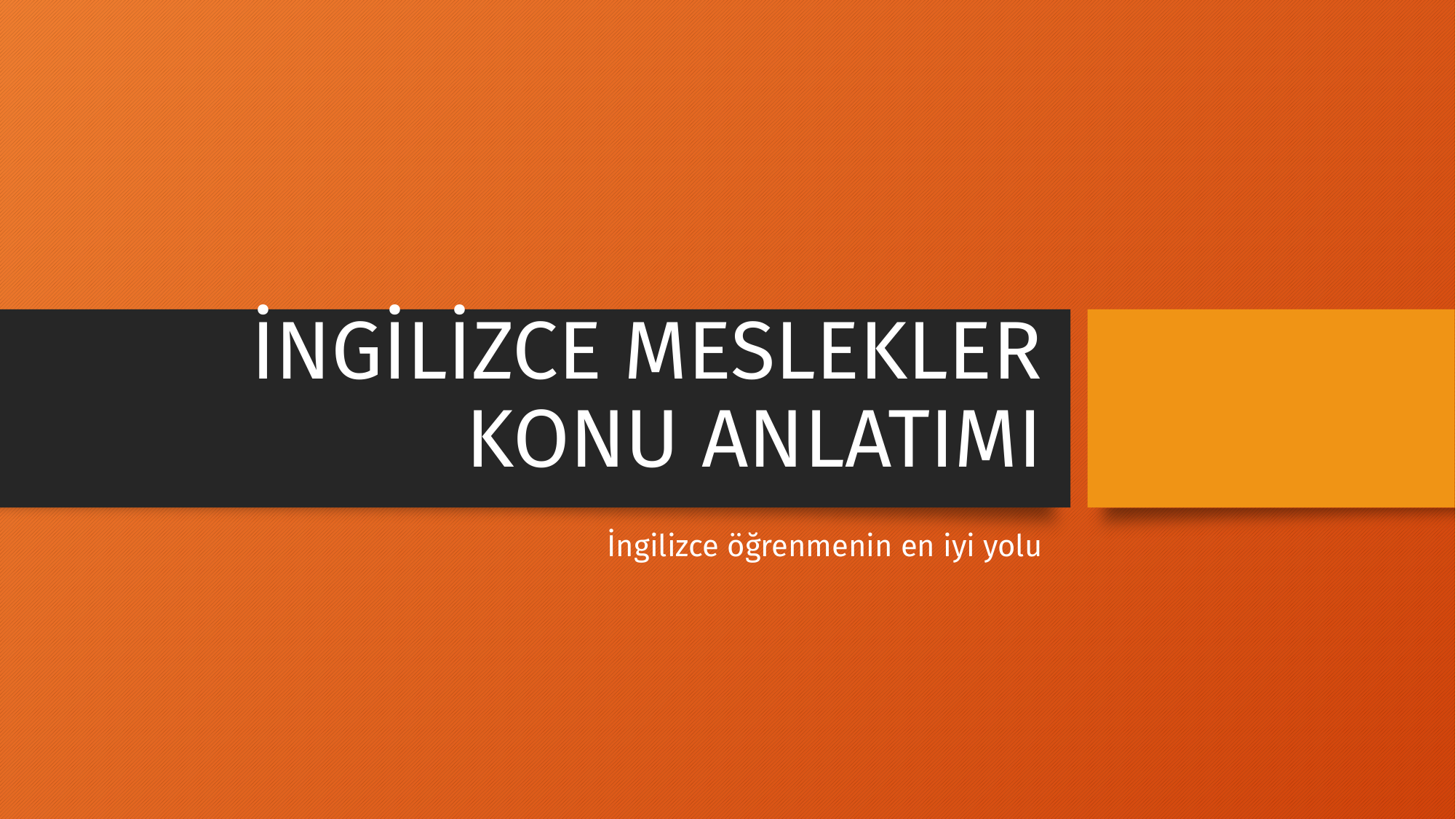

# İNGİLİZCE MESLEKLER KONU ANLATIMI
İngilizce öğrenmenin en iyi yolu